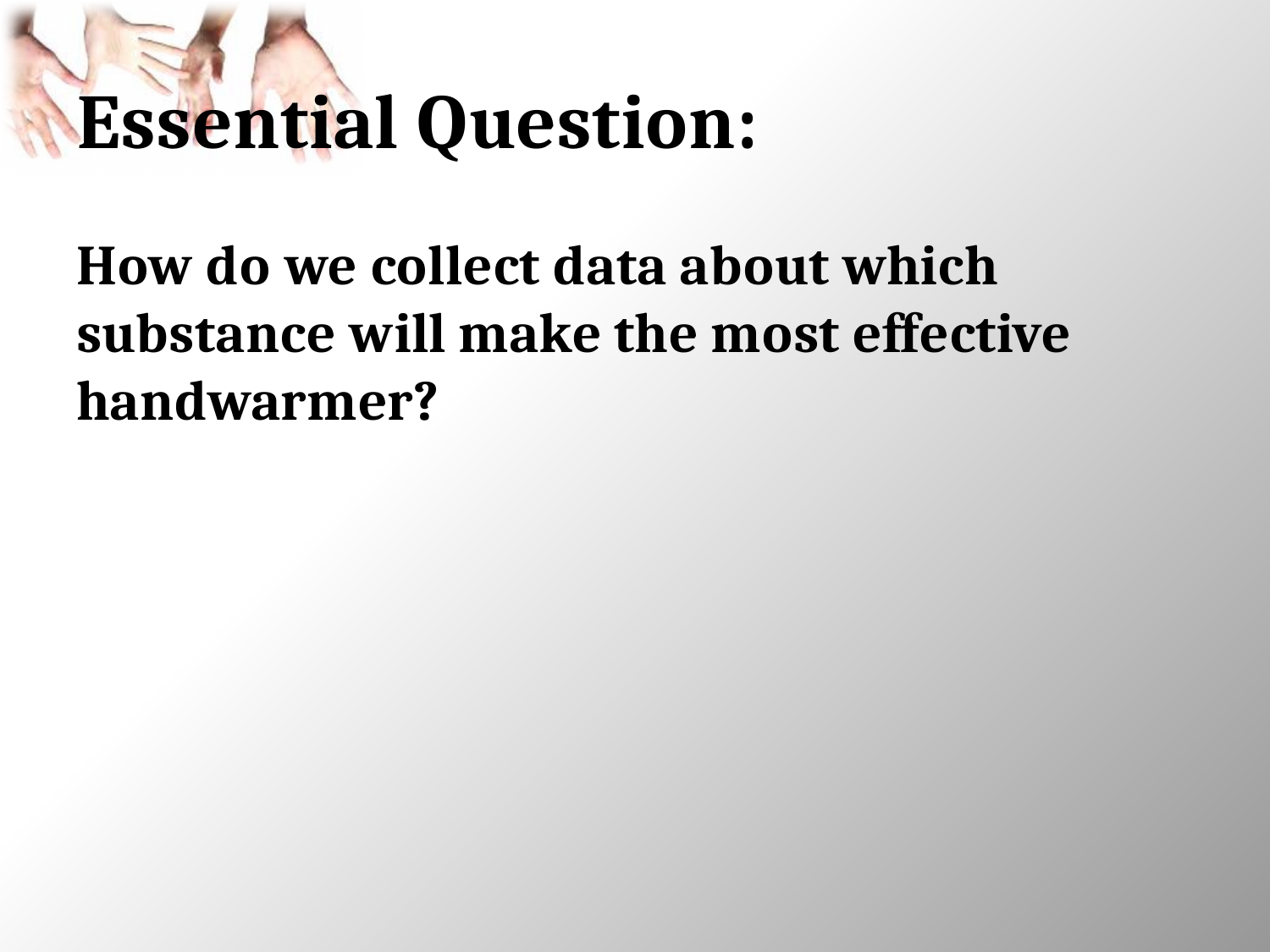

# Essential Question:
How do we collect data about which substance will make the most effective handwarmer?